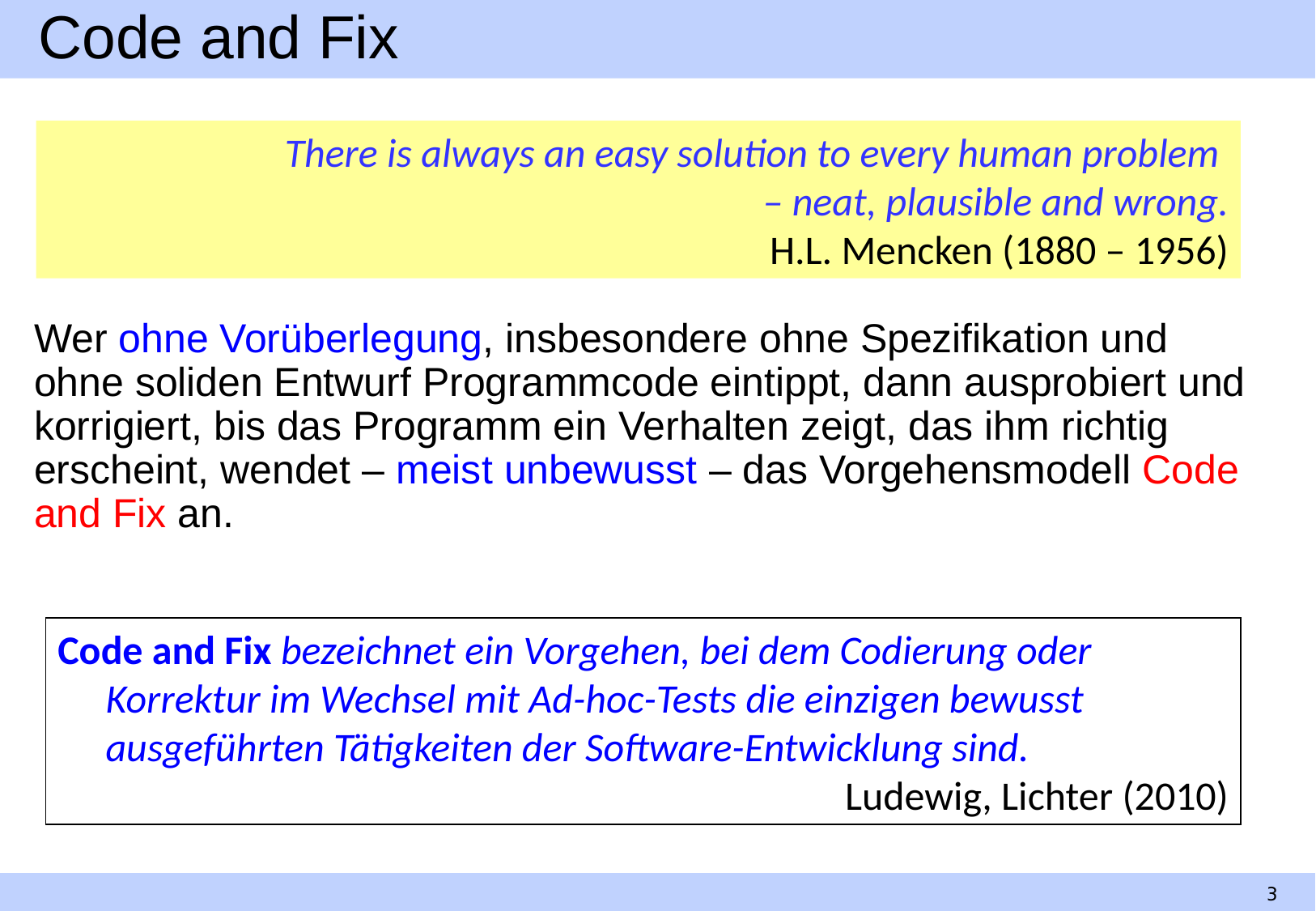

# Code and Fix
There is always an easy solution to every human problem
– neat, plausible and wrong.
H.L. Mencken (1880 – 1956)
Wer ohne Vorüberlegung, insbesondere ohne Spezifikation und   ohne soliden Entwurf Programmcode eintippt, dann ausprobiert und korrigiert, bis das Programm ein Verhalten zeigt, das ihm richtig erscheint, wendet – meist unbewusst – das Vorgehensmodell Code and Fix an.
Code and Fix bezeichnet ein Vorgehen, bei dem Codierung oder Korrektur im Wechsel mit Ad-hoc-Tests die einzigen bewusst ausgeführten Tätigkeiten der Software-Entwicklung sind.
Ludewig, Lichter (2010)
3